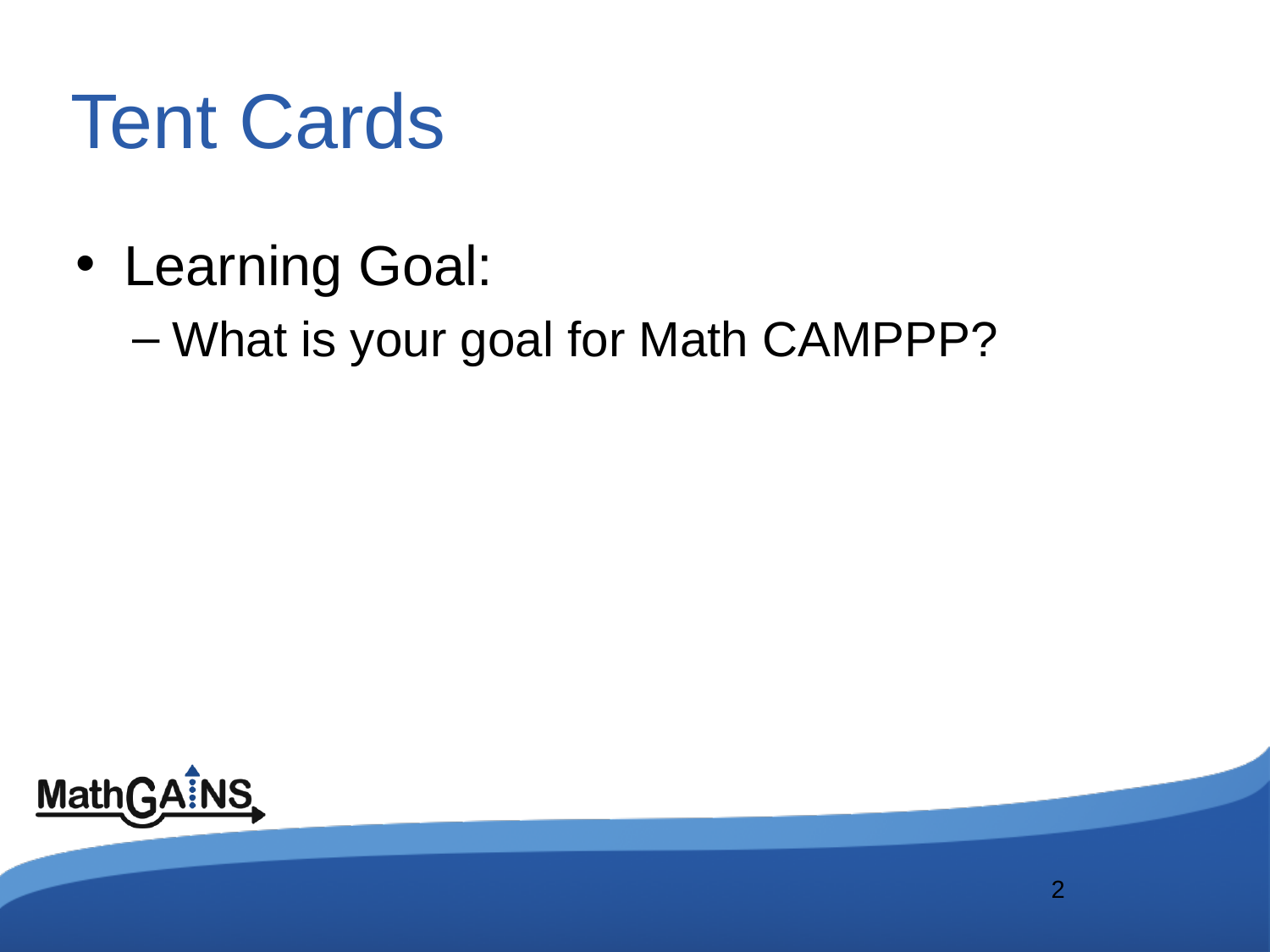

# Tent Cards
Learning Goal:
What is your goal for Math CAMPPP?
2